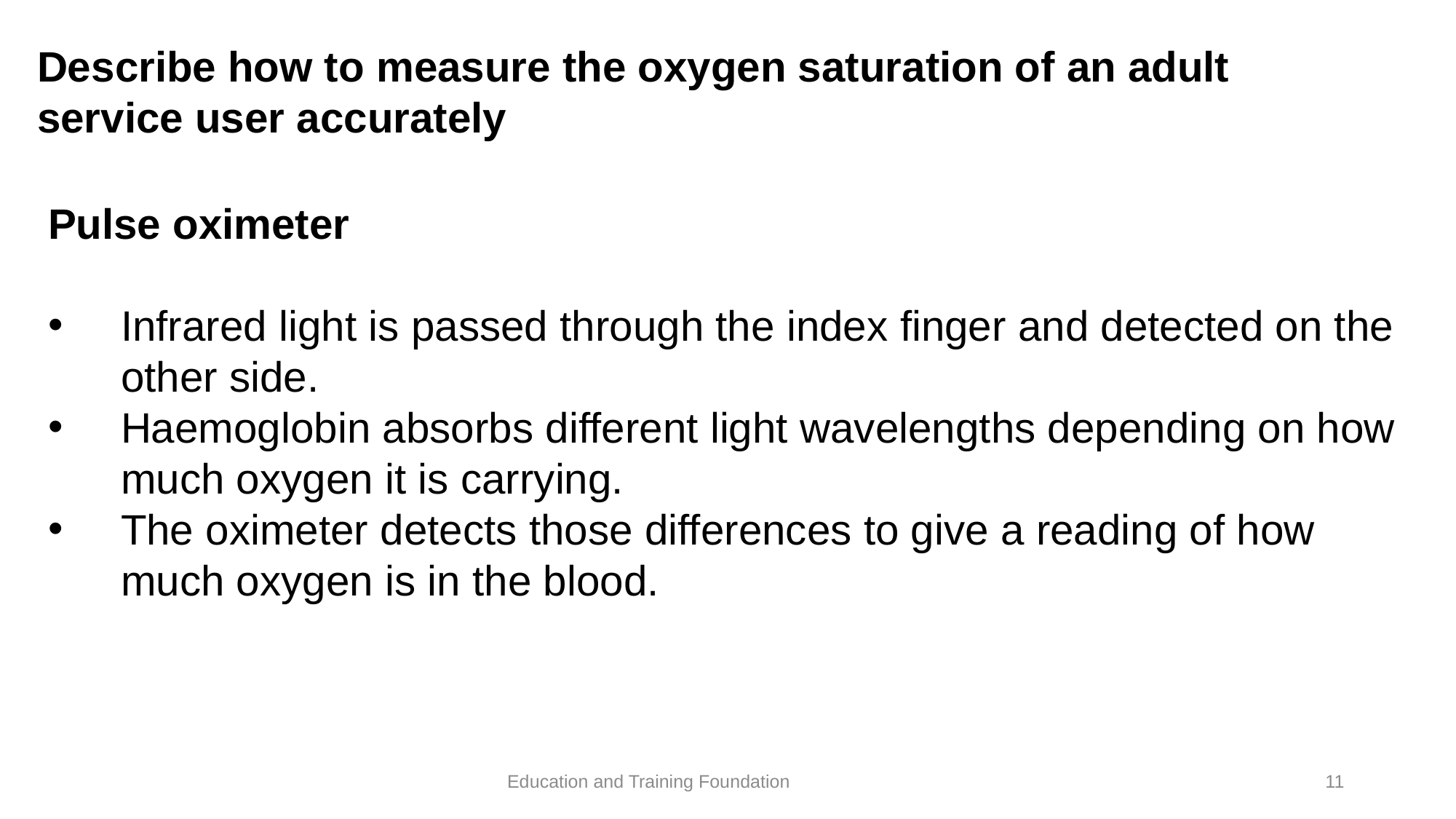

# Describe how to measure the oxygen saturation of an adult service user accurately
Pulse oximeter

Infrared light is passed through the index finger and detected on the other side.
Haemoglobin absorbs different light wavelengths depending on how much oxygen it is carrying.
The oximeter detects those differences to give a reading of how much oxygen is in the blood.

11
Education and Training Foundation